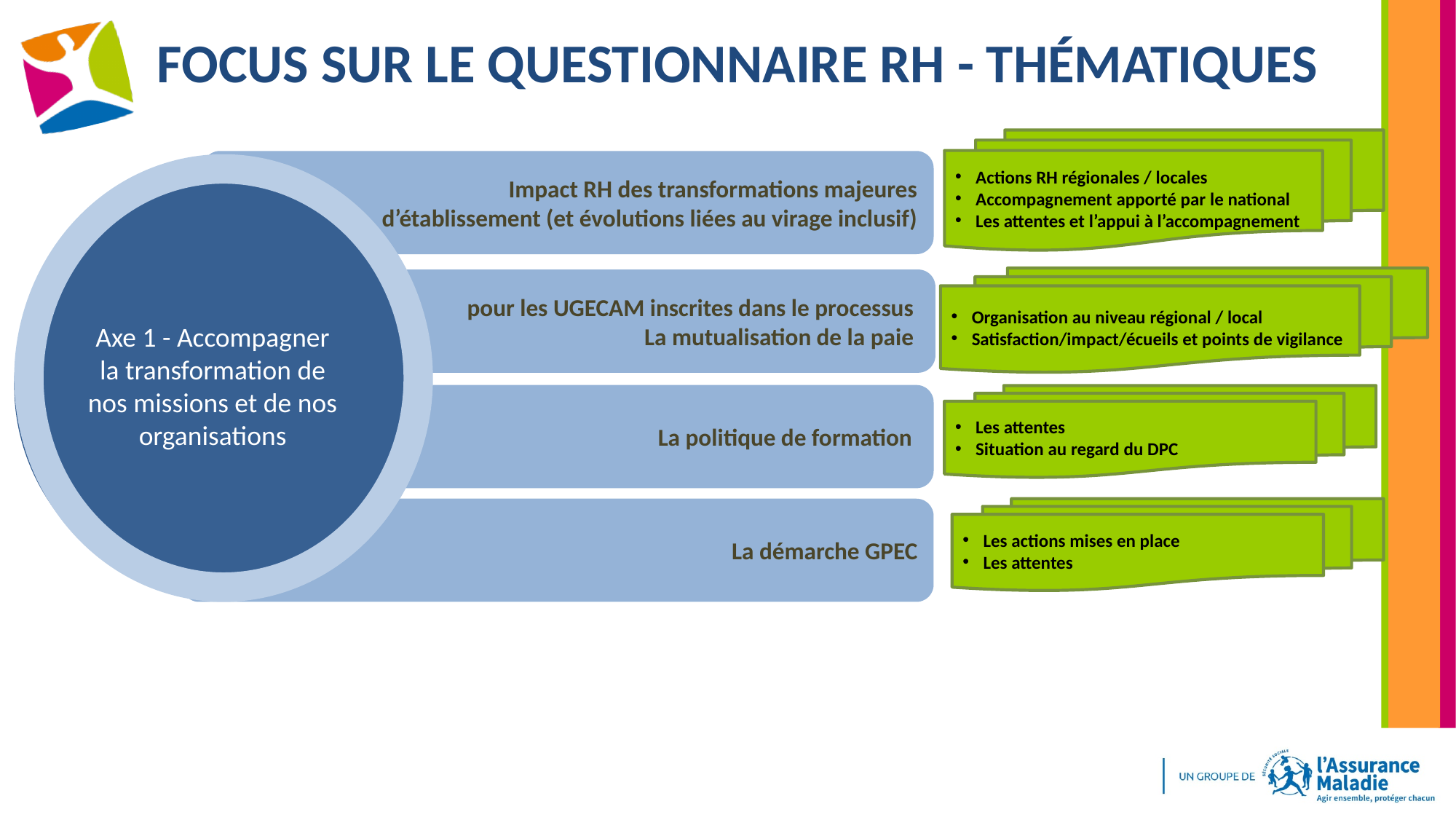

# Focus sur le questionnaire RH - thématiques
Actions RH régionales / locales
Accompagnement apporté par le national
Les attentes et l’appui à l’accompagnement
	Impact RH des transformations majeures d’établissement (et évolutions liées au virage inclusif)

Axe 1 - Accompagner la transformation de nos missions et de nos organisations
Organisation au niveau régional / local
Satisfaction/impact/écueils et points de vigilance
	pour les UGECAM inscrites dans le processus
La mutualisation de la paie
	La politique de formation
Les attentes
Situation au regard du DPC
	La démarche GPEC
Les actions mises en place
Les attentes